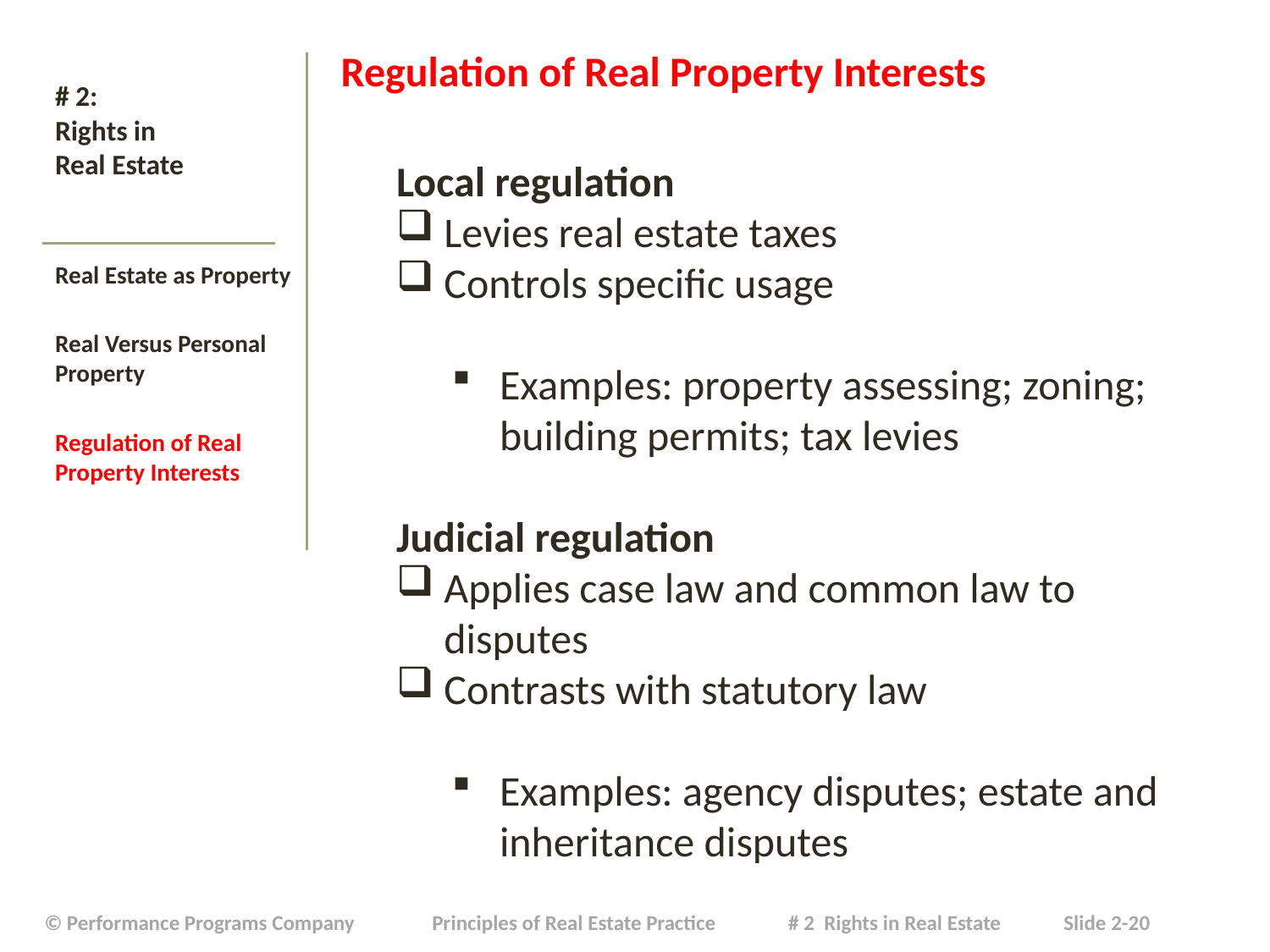

# # 2: Rights in Real Estate
Regulation of Real Property Interests

Local regulation
Levies real estate taxes
Controls specific usage
Examples: property assessing; zoning; building permits; tax levies

Judicial regulation
Applies case law and common law to disputes
Contrasts with statutory law
Examples: agency disputes; estate and inheritance disputes

Real Estate as Property

Real Versus Personal Property

Regulation of Real Property Interests

| © Performance Programs Company Principles of Real Estate Practice # 2 Rights in Real Estate Slide 2-20 |
| --- |